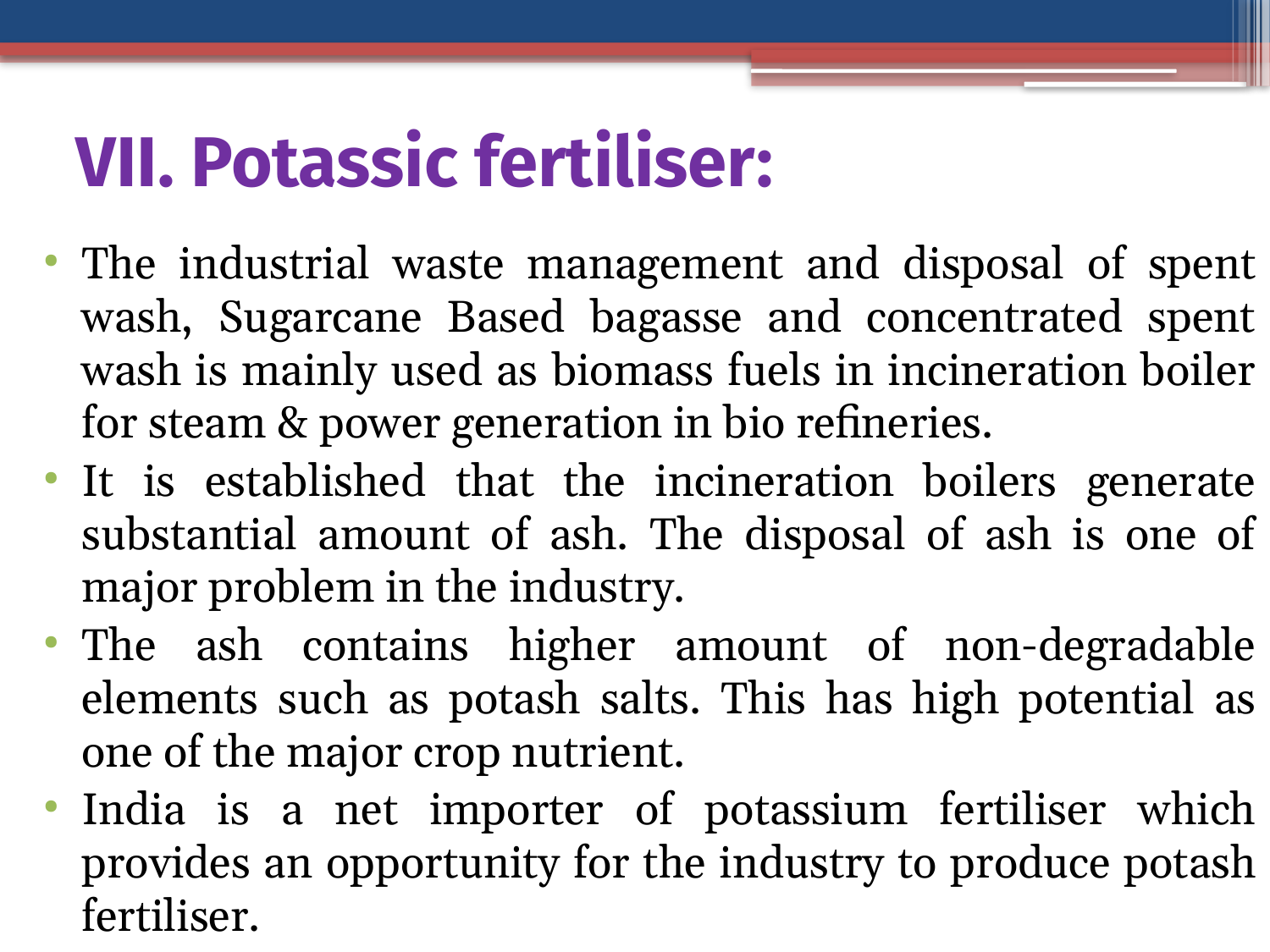

# VII. Potassic fertiliser:
The industrial waste management and disposal of spent wash, Sugarcane Based bagasse and concentrated spent wash is mainly used as biomass fuels in incineration boiler for steam & power generation in bio refineries.
It is established that the incineration boilers generate substantial amount of ash. The disposal of ash is one of major problem in the industry.
The ash contains higher amount of non-degradable elements such as potash salts. This has high potential as one of the major crop nutrient.
India is a net importer of potassium fertiliser which provides an opportunity for the industry to produce potash fertiliser.